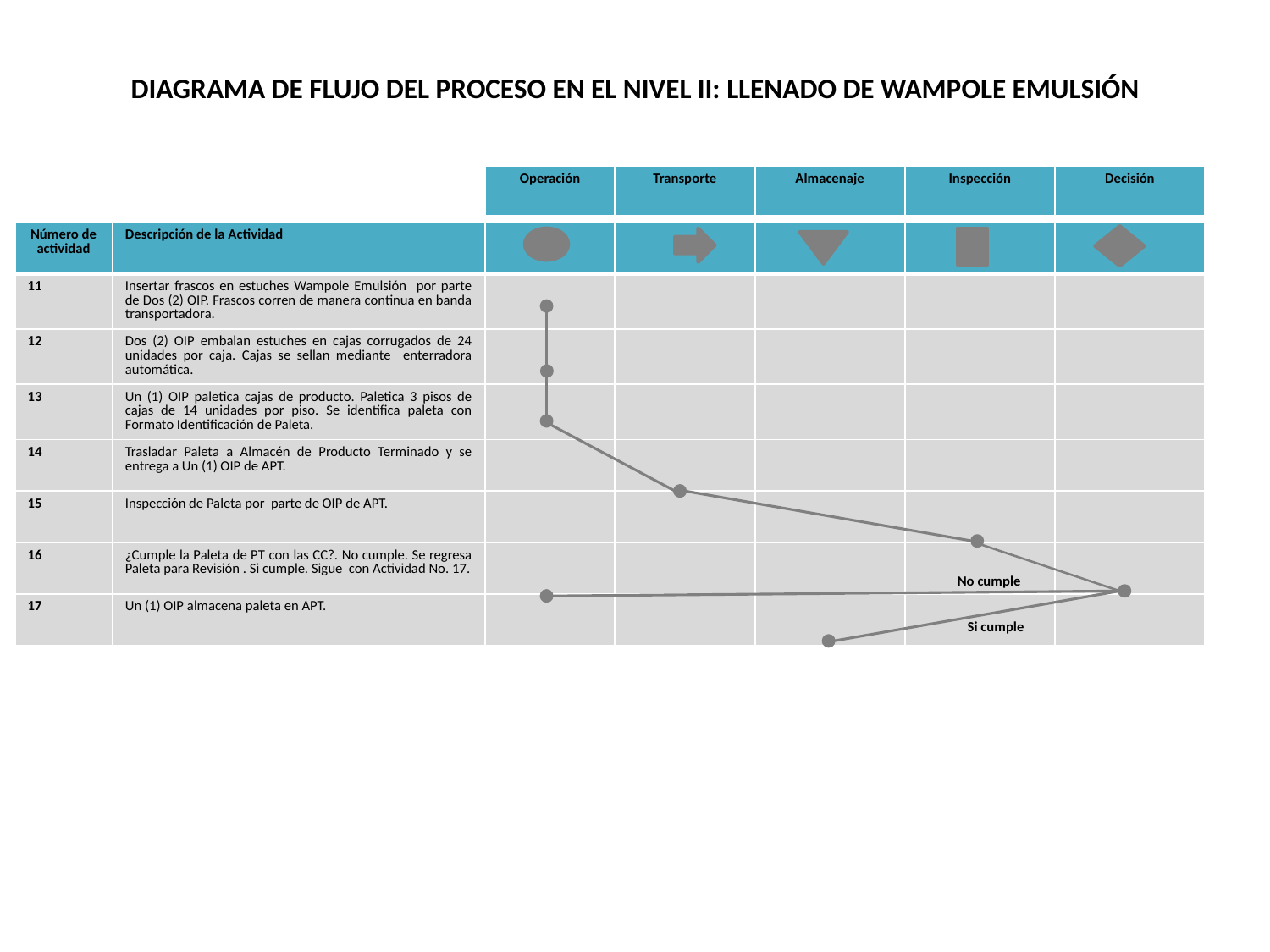

# DIAGRAMA DE FLUJO DEL PROCESO EN EL NIVEL II: LLENADO DE WAMPOLE EMULSIÓN
| Operación | Transporte | Almacenaje | Inspección | Decisión |
| --- | --- | --- | --- | --- |
| Número de actividad | Descripción de la Actividad |  |  |  |  |  |
| --- | --- | --- | --- | --- | --- | --- |
| 11 | Insertar frascos en estuches Wampole Emulsión por parte de Dos (2) OIP. Frascos corren de manera continua en banda transportadora. |  |  |  |  |  |
| 12 | Dos (2) OIP embalan estuches en cajas corrugados de 24 unidades por caja. Cajas se sellan mediante enterradora automática. |  |  |  |  |  |
| 13 | Un (1) OIP paletica cajas de producto. Paletica 3 pisos de cajas de 14 unidades por piso. Se identifica paleta con Formato Identificación de Paleta. |  |  |  |  |  |
| 14 | Trasladar Paleta a Almacén de Producto Terminado y se entrega a Un (1) OIP de APT. |  |  |  |  |  |
| 15 | Inspección de Paleta por parte de OIP de APT. |  |  |  |  |  |
| 16 | ¿Cumple la Paleta de PT con las CC?. No cumple. Se regresa Paleta para Revisión . Si cumple. Sigue con Actividad No. 17. |  |  |  |  |  |
| 17 | Un (1) OIP almacena paleta en APT. |  |  |  |  |  |

No cumple

Si cumple